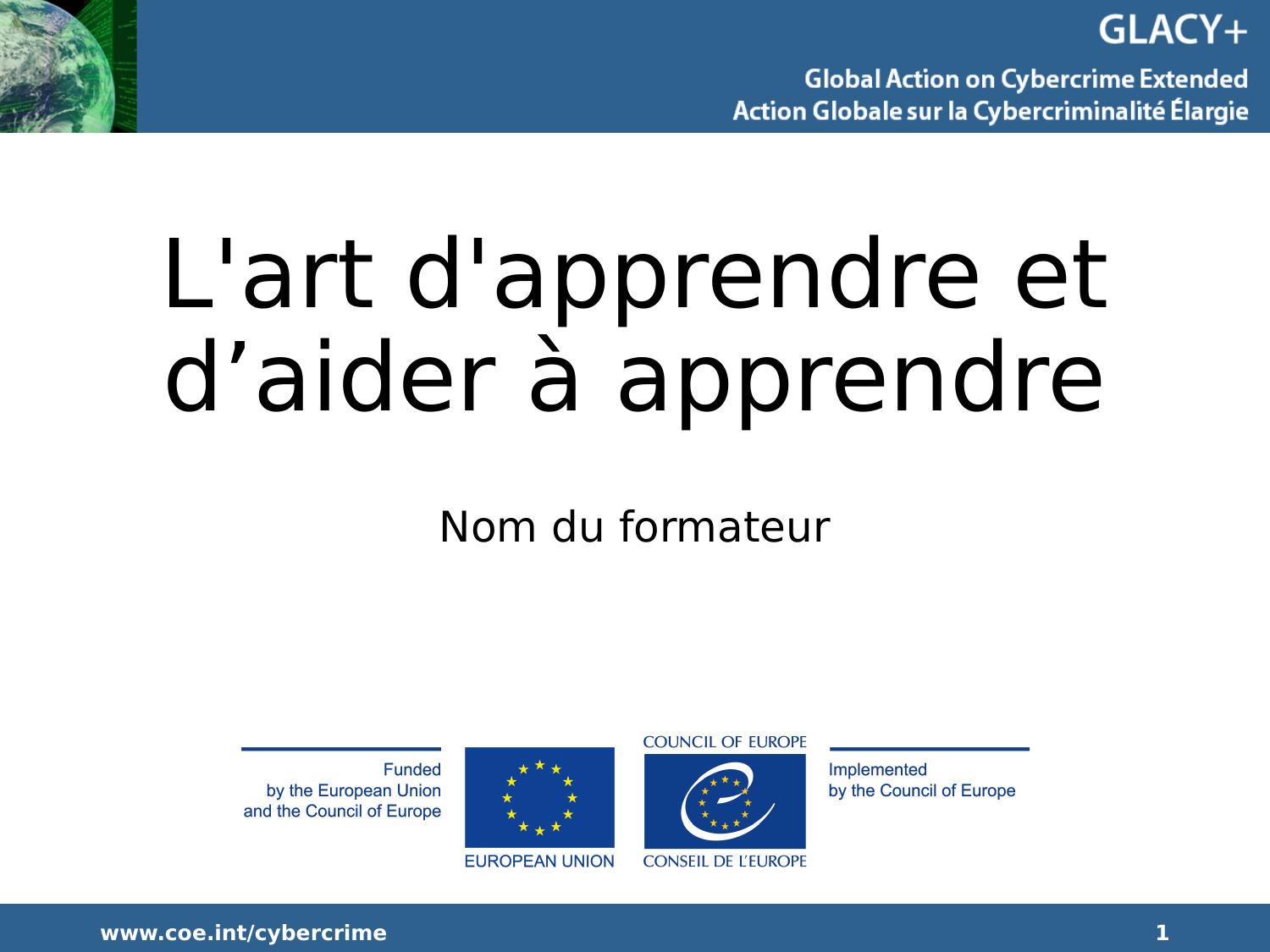

# L'art d'apprendre et d’aider à apprendre
Nom du formateur
www.coe.int/cybercrime
1